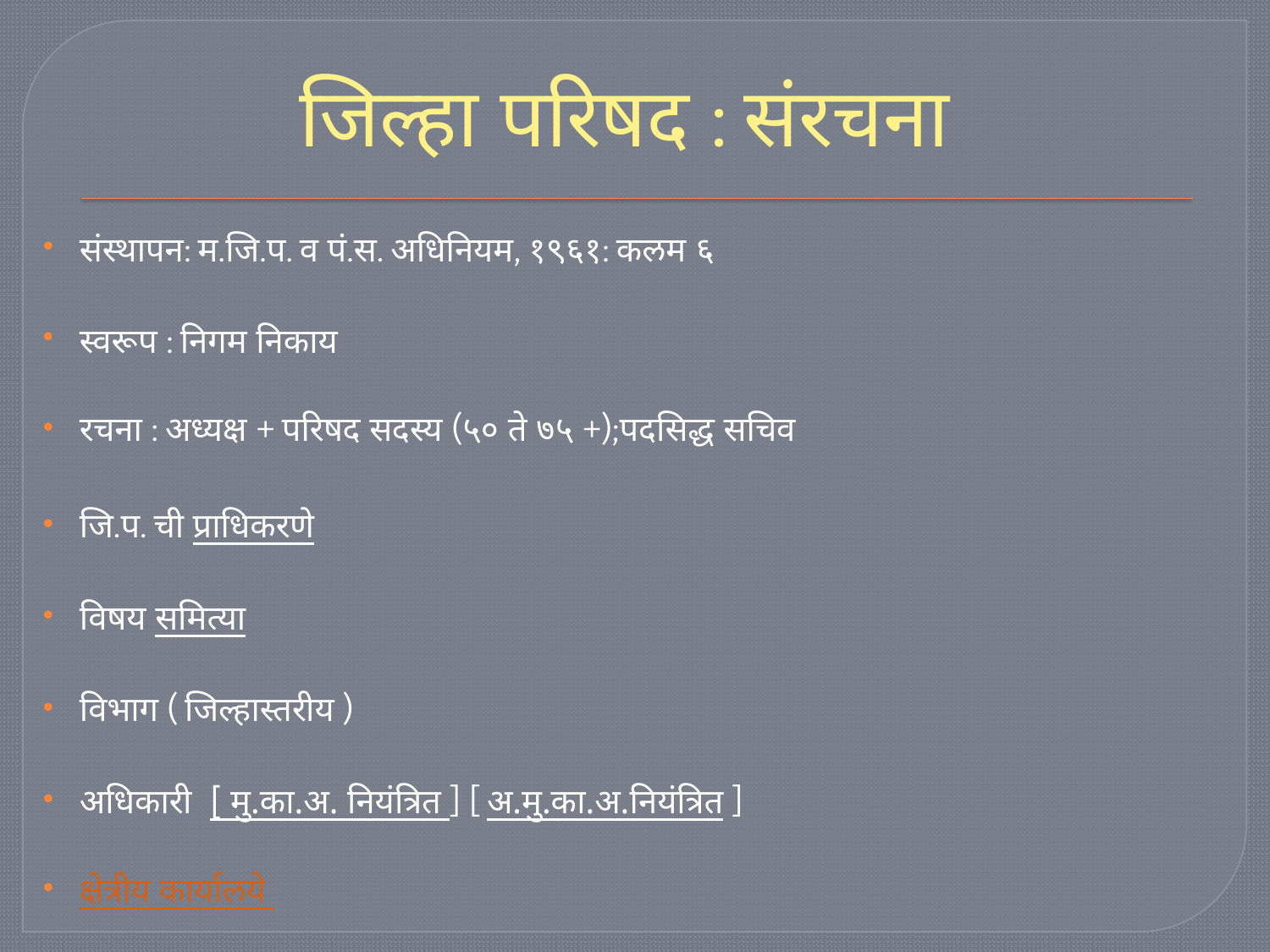

# जिल्हा परिषद : संरचना

संस्थापन: म.जि.प. व पं.स. अधिनियम, १९६१: कलम ६

स्वरूप : निगम निकाय

रचना : अध्यक्ष + परिषद सदस्य (५० ते ७५ +);पदसिद्ध सचिव

जि.प. ची प्राधिकरणे

विषय समित्या

विभाग ( जिल्हास्तरीय )

अधिकारी  [ मु.का.अ. नियंत्रित ] [ अ.मु.का.अ.नियंत्रित ]

क्षेत्रीय कार्यालये